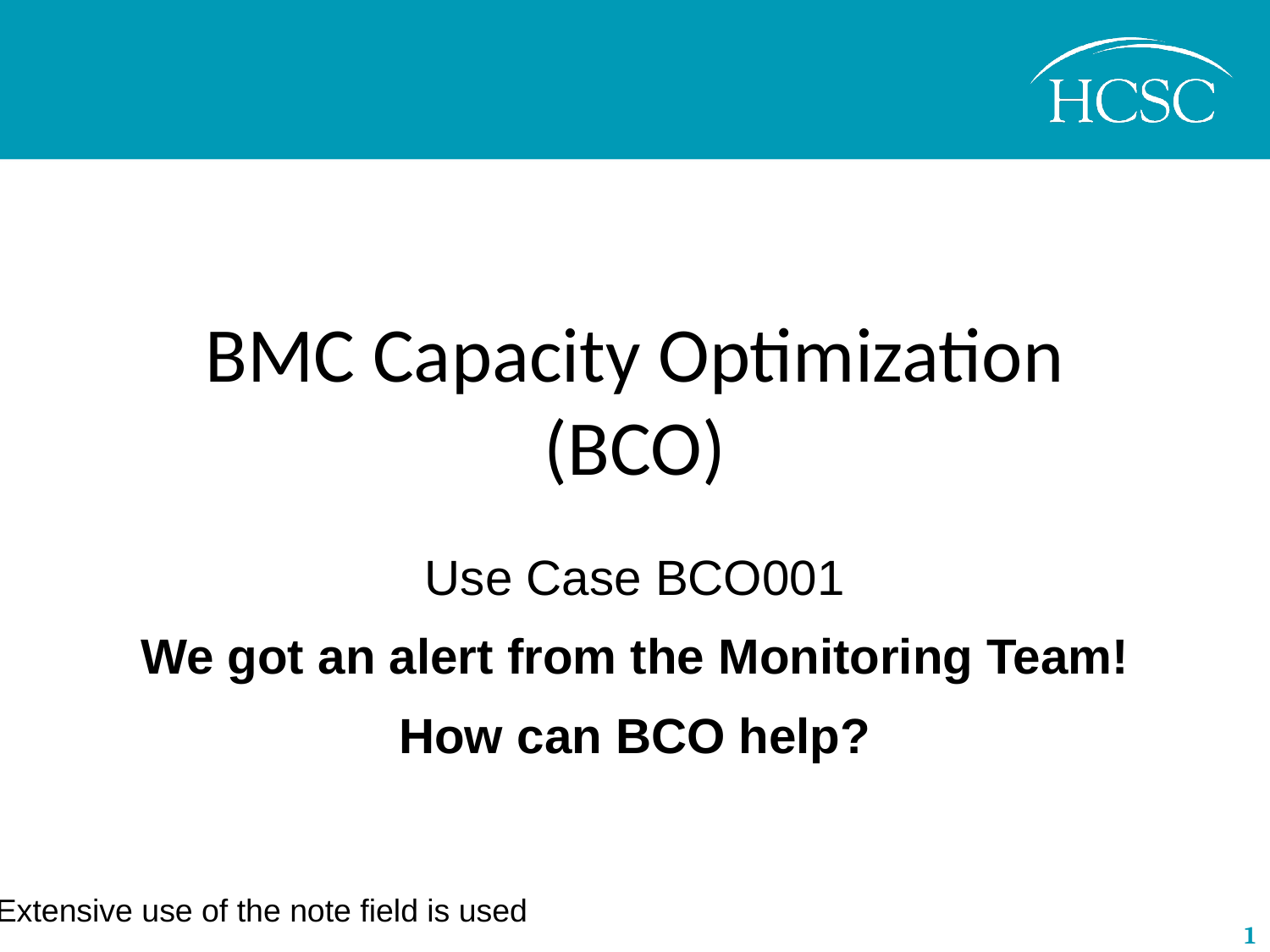

# BMC Capacity Optimization (BCO)
Use Case BCO001
We got an alert from the Monitoring Team!
How can BCO help?
Extensive use of the note field is used